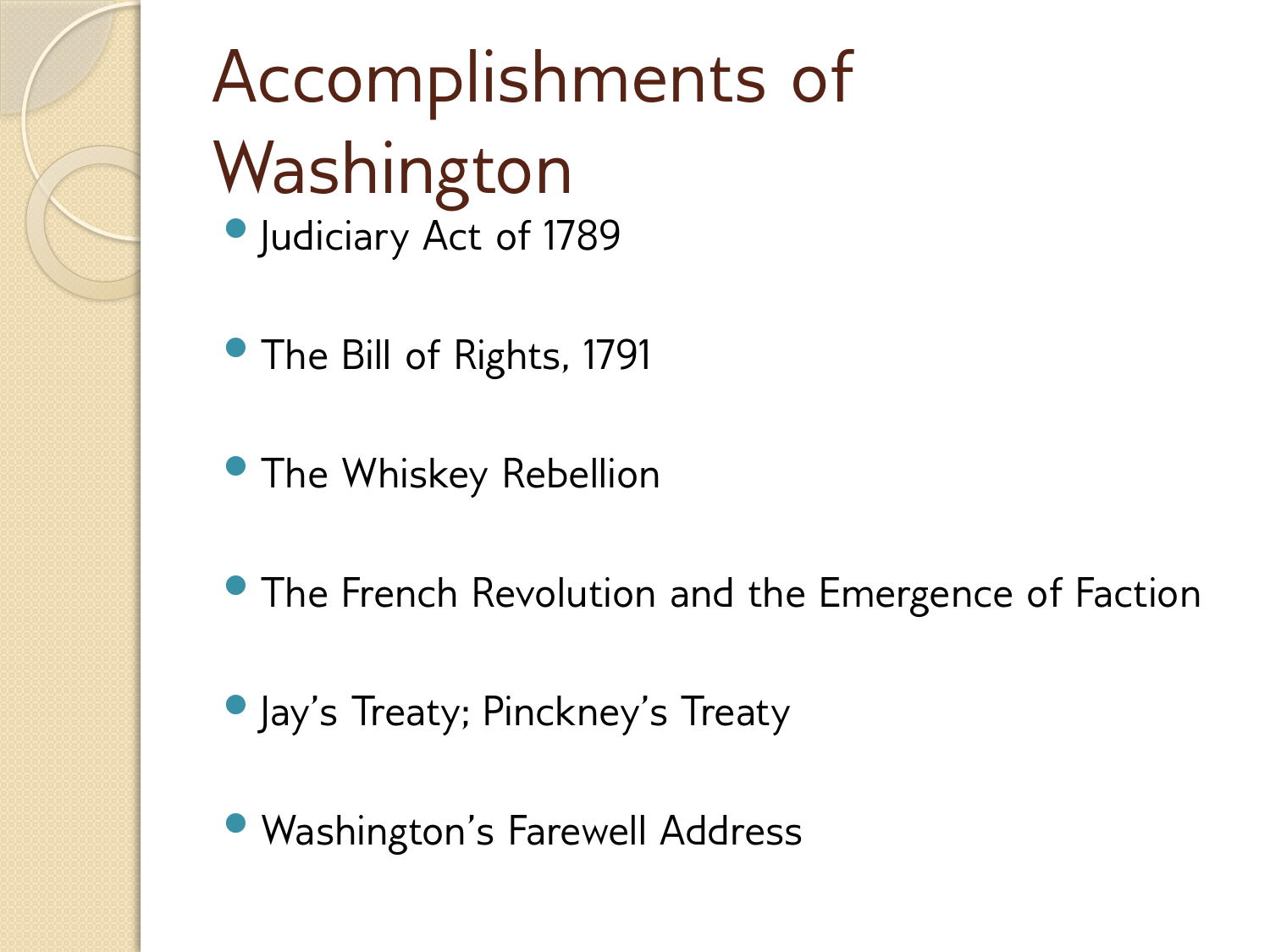

# Accomplishments of Washington
Judiciary Act of 1789

The Bill of Rights, 1791

The Whiskey Rebellion

The French Revolution and the Emergence of Faction

Jay’s Treaty; Pinckney’s Treaty

Washington’s Farewell Address